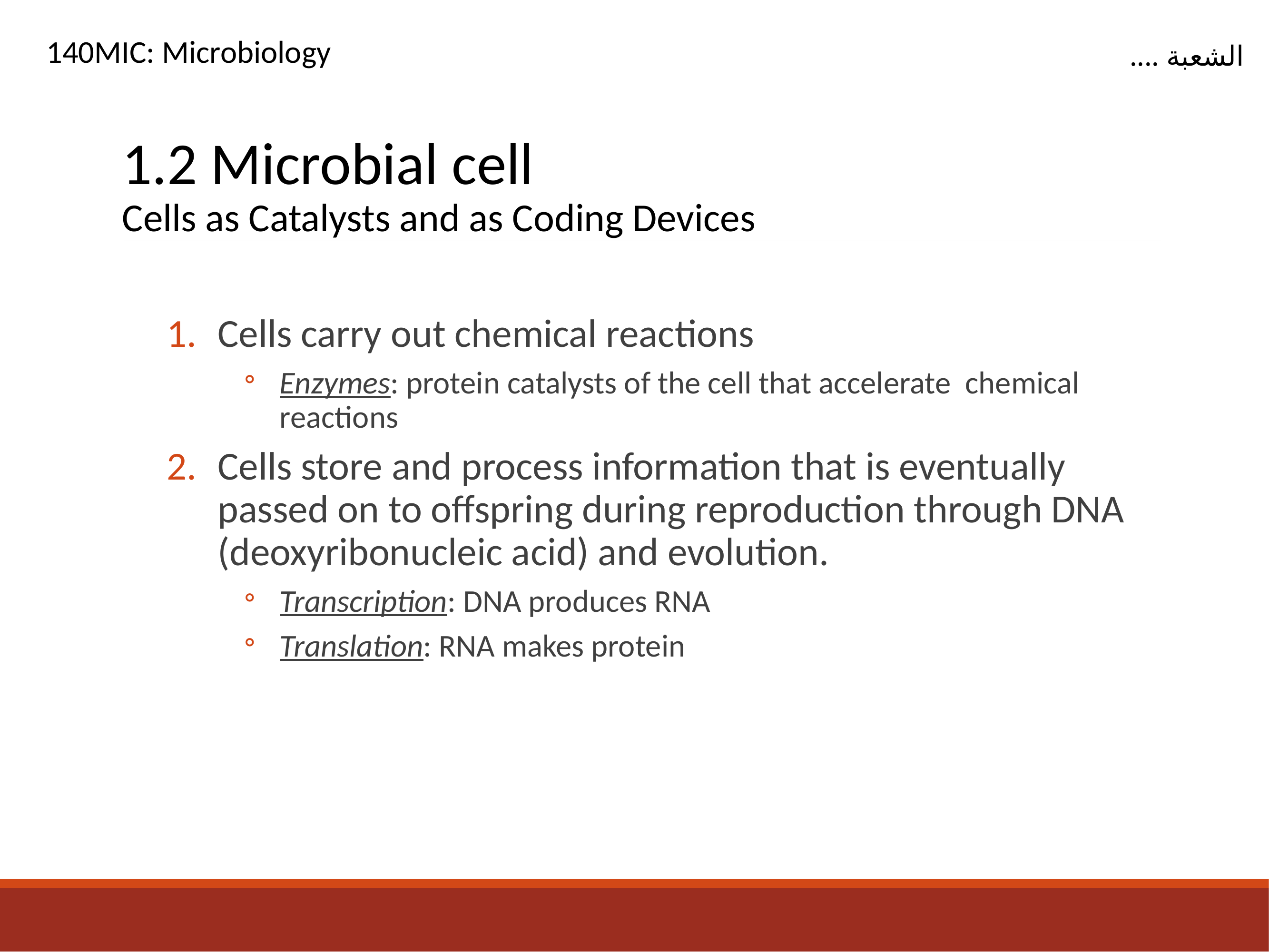

140MIC: Microbiology
الشعبة ....
1.2 Microbial cell
Cells as Catalysts and as Coding Devices

Cells carry out chemical reactions
Enzymes: protein catalysts of the cell that accelerate  chemical reactions
Cells store and process information that is eventually passed on to offspring during reproduction through DNA (deoxyribonucleic acid) and evolution.
Transcription: DNA produces RNA
Translation: RNA makes protein